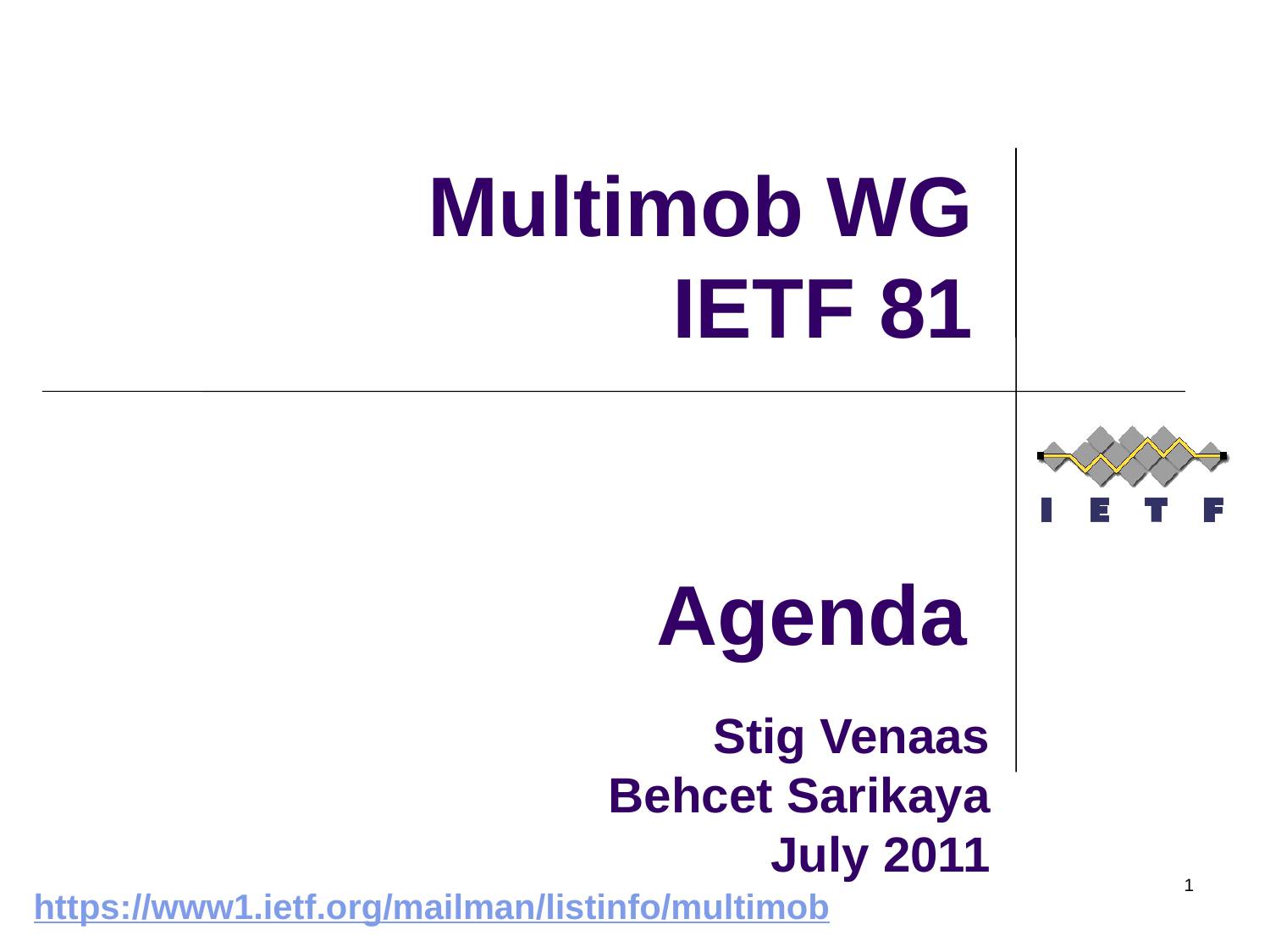

Multimob WG
IETF 81
Agenda
 Stig Venaas
Behcet Sarikaya
July 2011
1
https://www1.ietf.org/mailman/listinfo/multimob